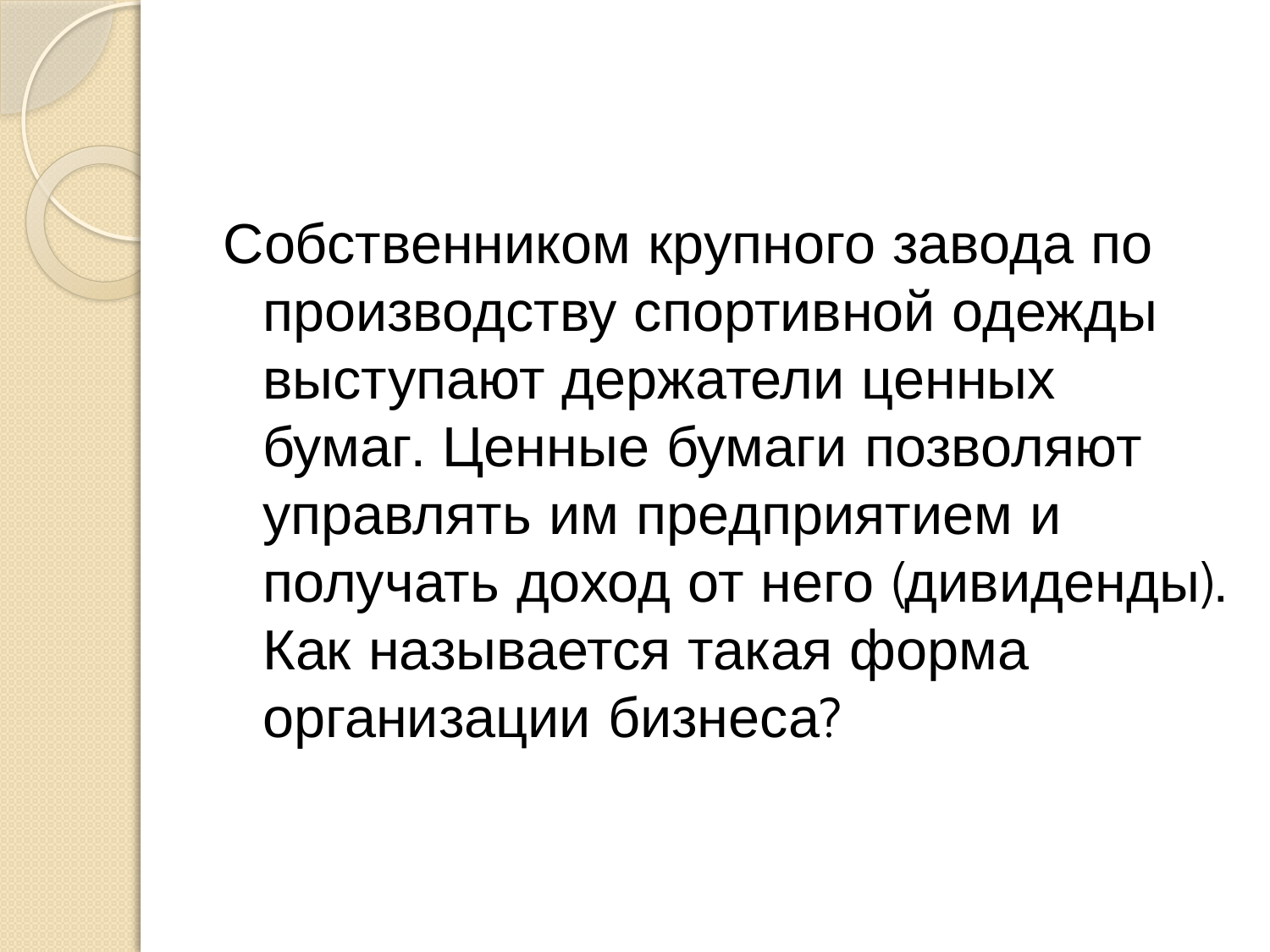

Собственником крупного завода по производству спортивной одежды выступают держатели ценных бумаг. Ценные бумаги позволяют управлять им предприятием и получать доход от него (дивиденды). Как называется такая форма организации бизнеса?